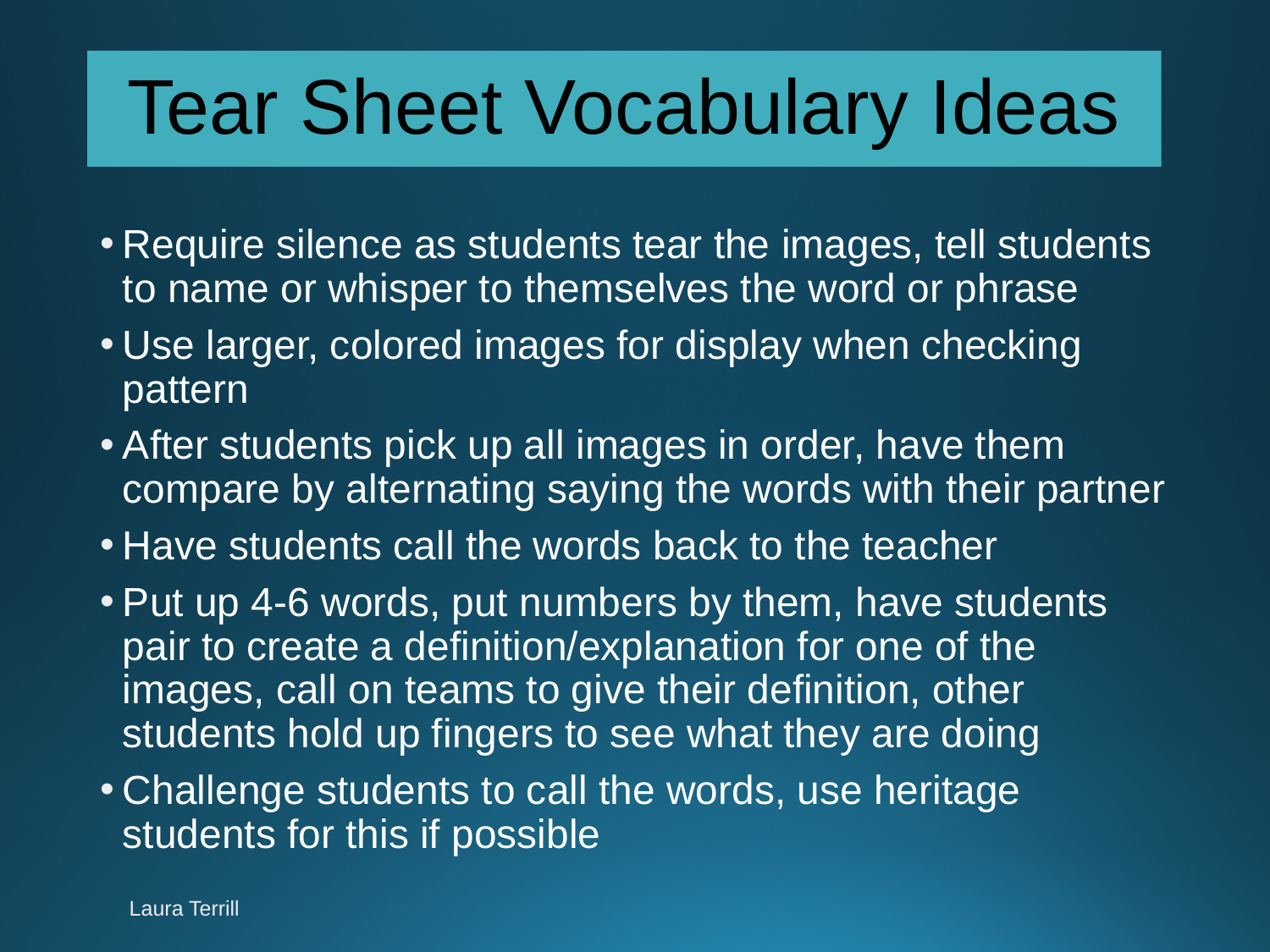

# Tear Sheet Vocabulary Ideas
Require silence as students tear the images, tell students to name or whisper to themselves the word or phrase
Use larger, colored images for display when checking pattern
After students pick up all images in order, have them compare by alternating saying the words with their partner
Have students call the words back to the teacher
Put up 4-6 words, put numbers by them, have students pair to create a definition/explanation for one of the images, call on teams to give their definition, other students hold up fingers to see what they are doing
Challenge students to call the words, use heritage students for this if possible
Laura Terrill